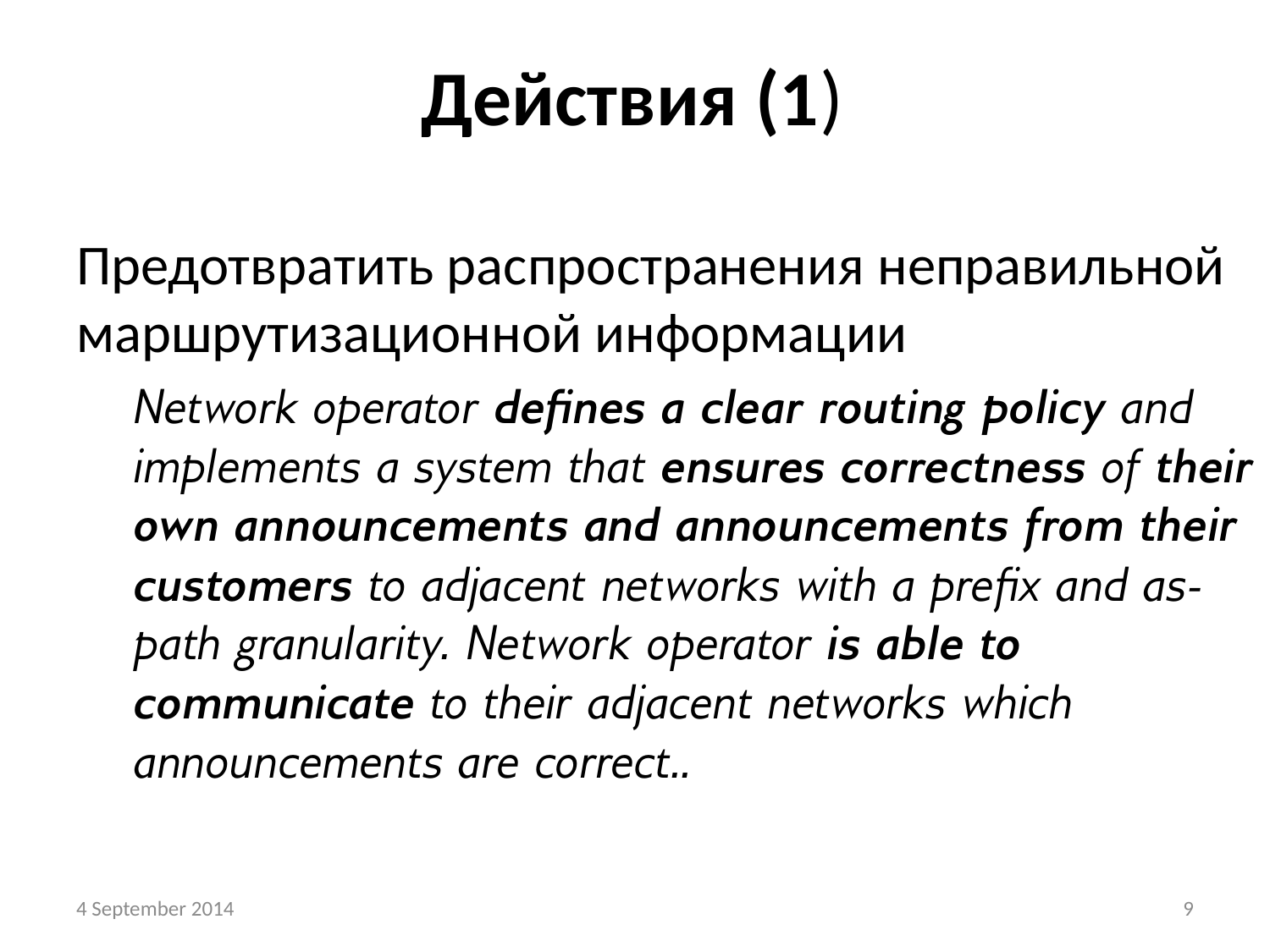

# Действия (1)
Предотвратить распространения неправильной маршрутизационной информации
Network operator defines a clear routing policy and implements a system that ensures correctness of their own announcements and announcements from their customers to adjacent networks with a prefix and as-path granularity. Network operator is able to communicate to their adjacent networks which announcements are correct..
4 September 2014
9